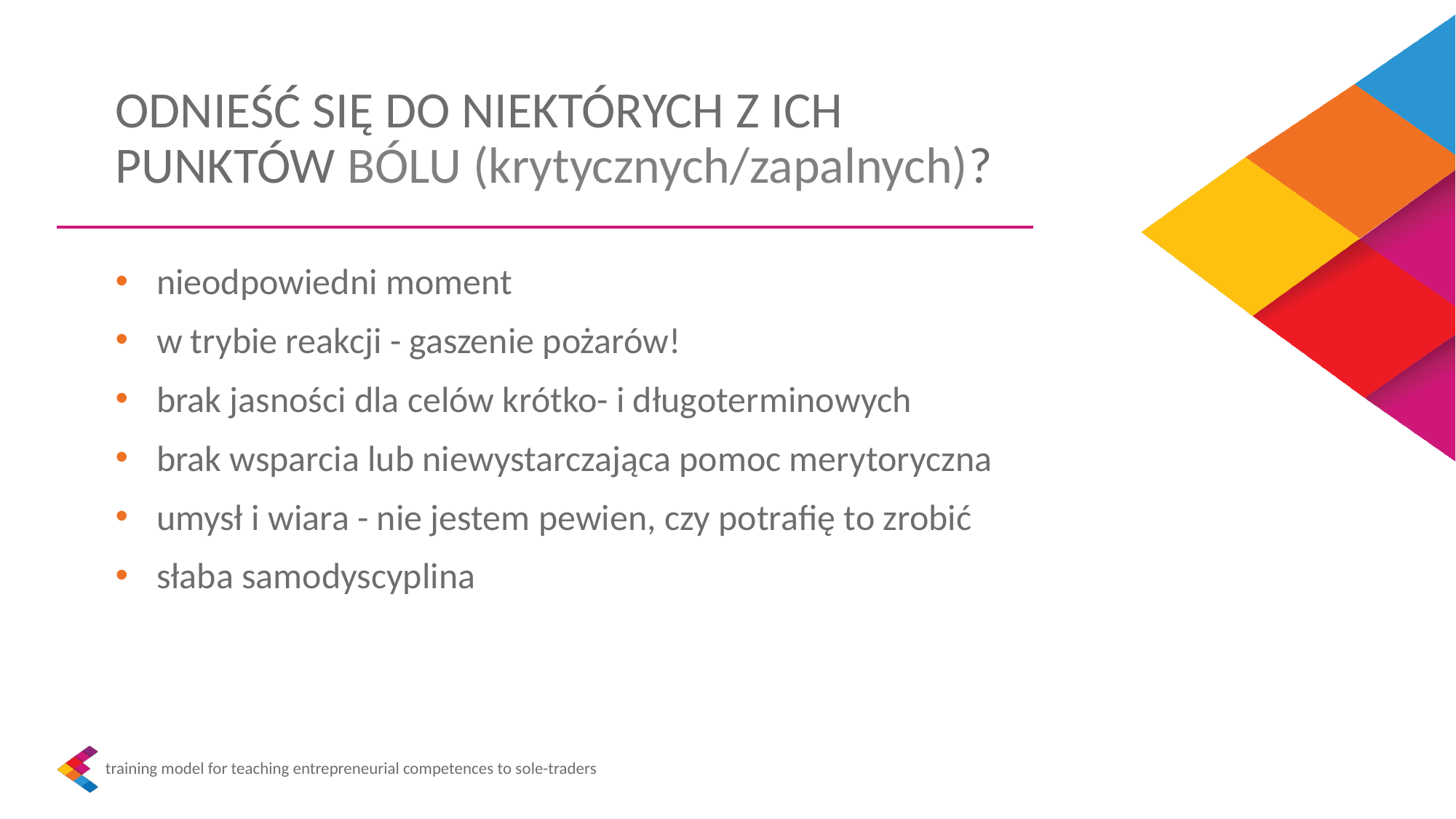

ODNIEŚĆ SIĘ DO NIEKTÓRYCH Z ICH PUNKTÓW BÓLU (krytycznych/zapalnych)?

nieodpowiedni moment
w trybie reakcji - gaszenie pożarów!
brak jasności dla celów krótko- i długoterminowych
brak wsparcia lub niewystarczająca pomoc merytoryczna
umysł i wiara - nie jestem pewien, czy potrafię to zrobić
słaba samodyscyplina